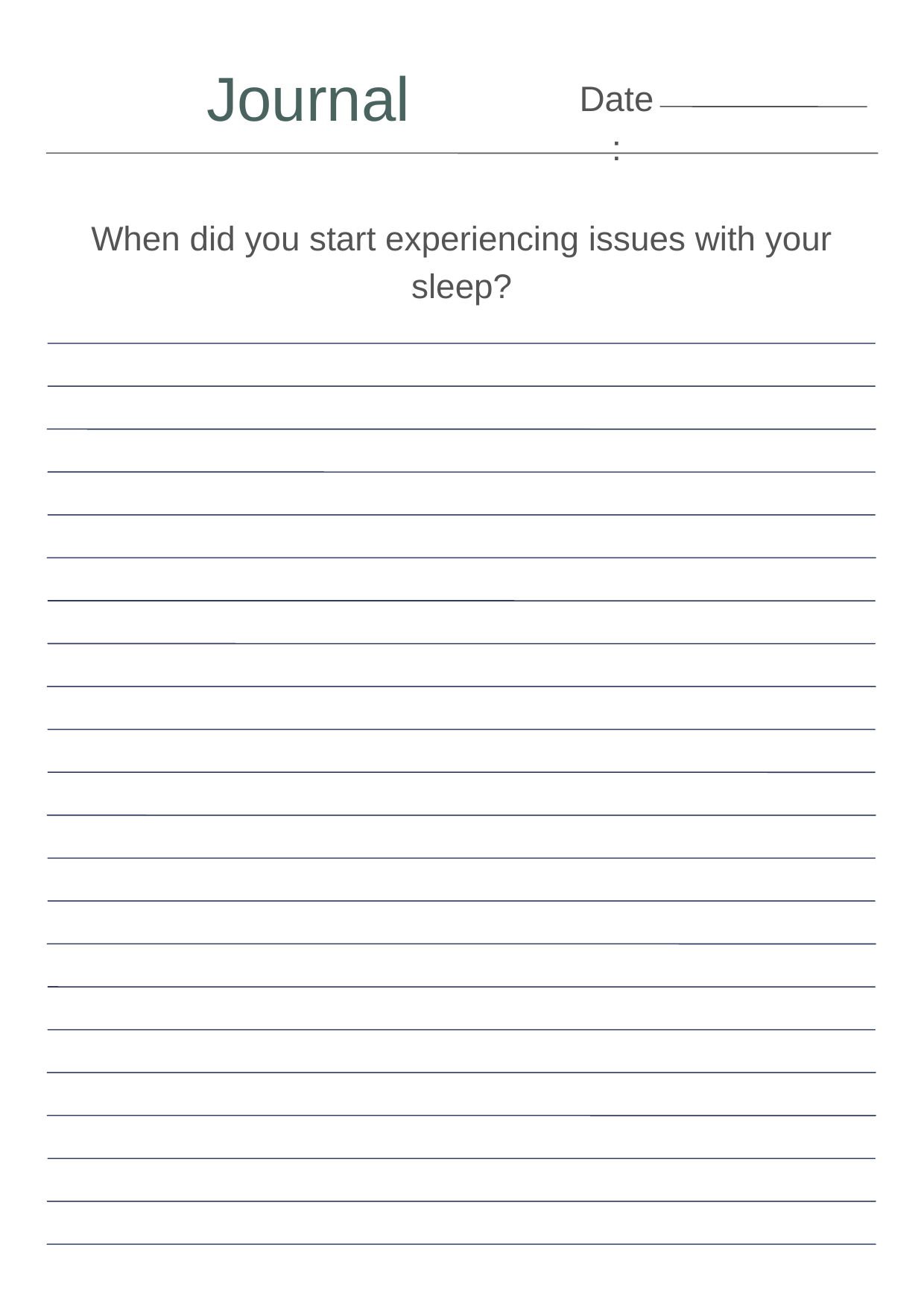

Journal
Date:

When did you start experiencing issues with your sleep?